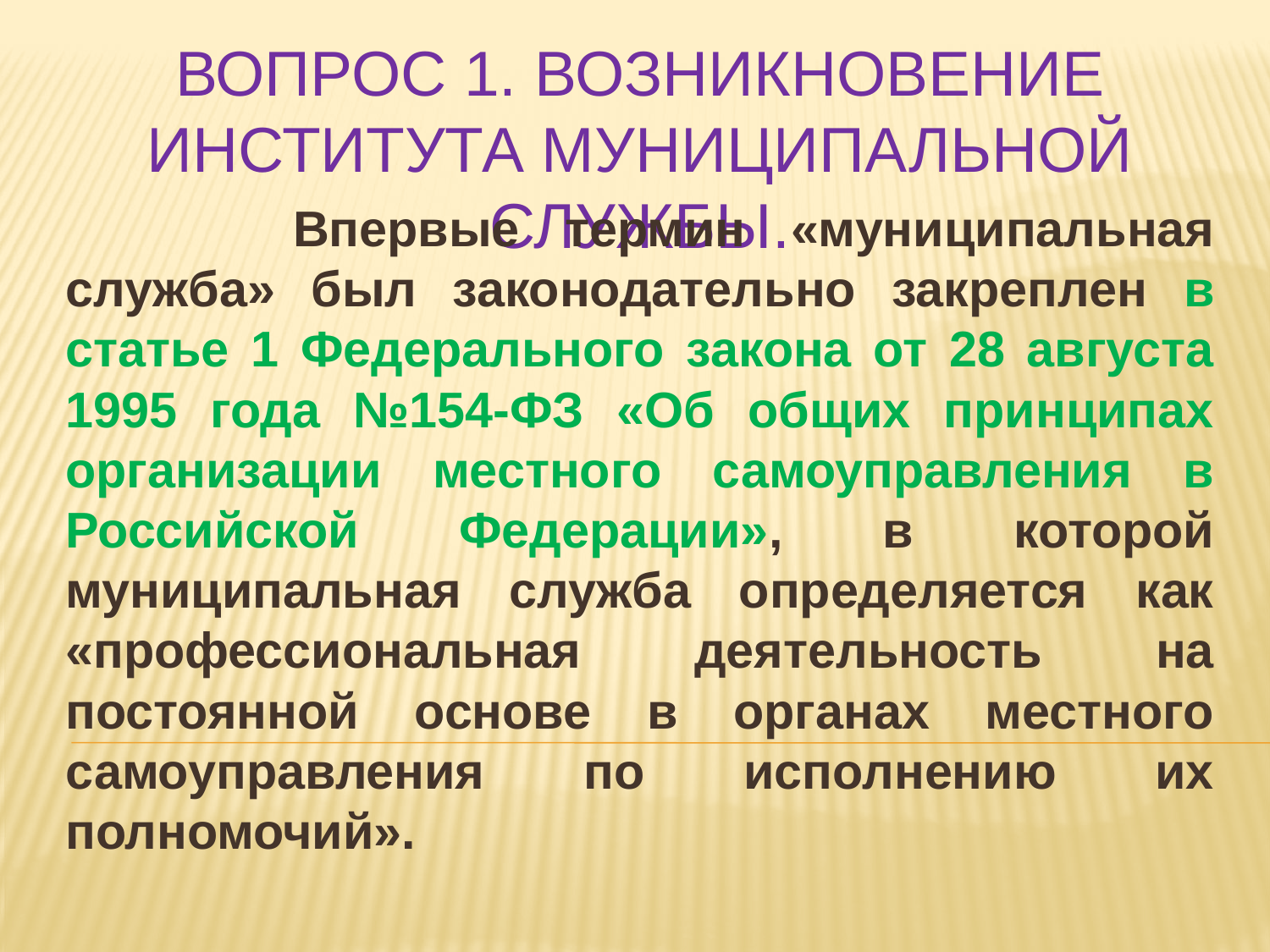

# Вопрос 1. Возникновение института муниципальной службы.
     Впервые термин «муниципальная служба» был законодательно закреплен в статье 1 Федерального закона от 28 августа 1995 года №154-ФЗ «Об общих принципах организации местного самоуправления в Российской Федерации», в которой муниципальная служба определяется как «профессиональная деятельность на постоянной основе в органах местного самоуправления по исполнению их полномочий».